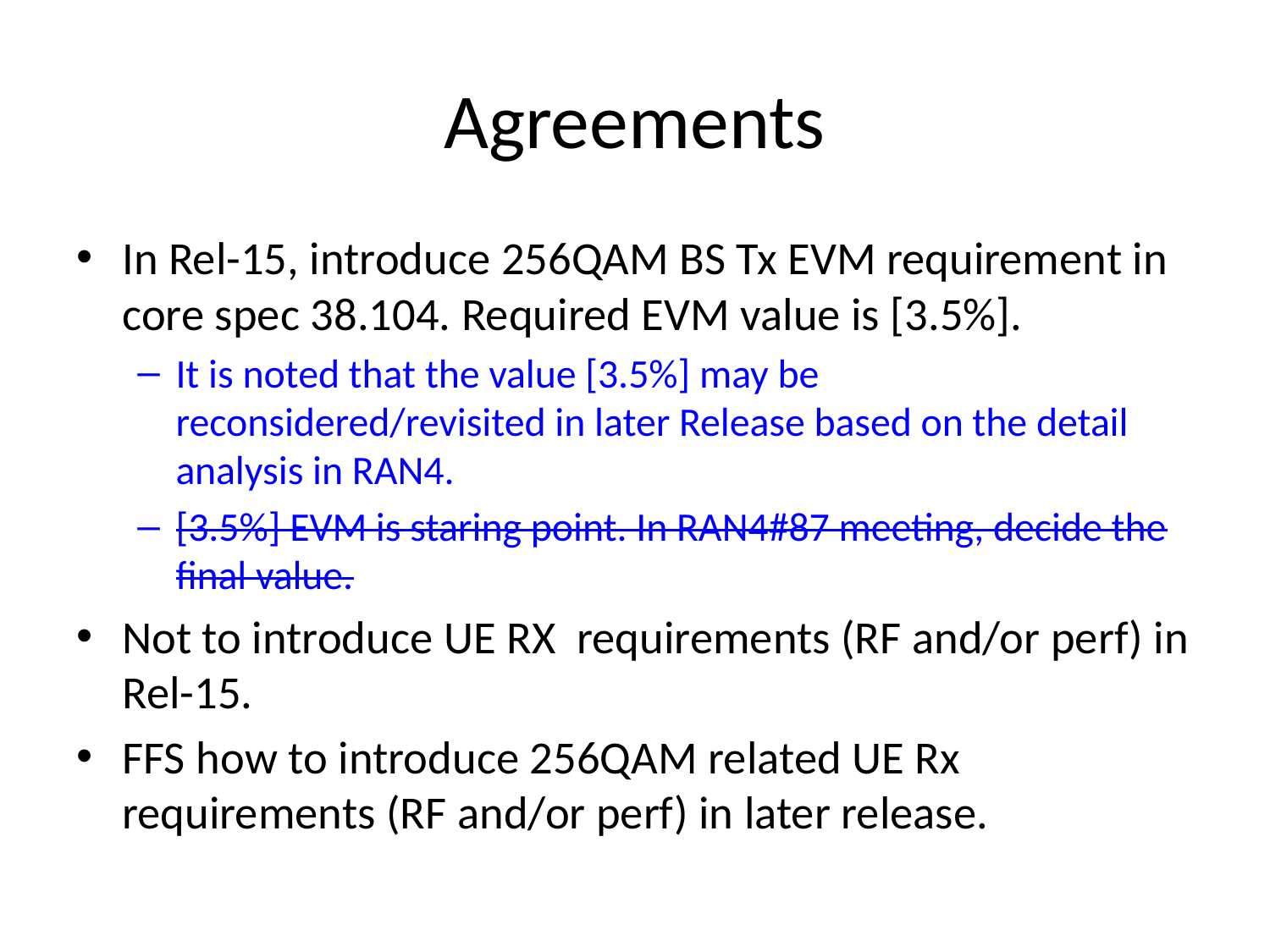

# Agreements
In Rel-15, introduce 256QAM BS Tx EVM requirement in core spec 38.104. Required EVM value is [3.5%].
It is noted that the value [3.5%] may be reconsidered/revisited in later Release based on the detail analysis in RAN4.
[3.5%] EVM is staring point. In RAN4#87 meeting, decide the final value.
Not to introduce UE RX  requirements (RF and/or perf) in Rel-15.
FFS how to introduce 256QAM related UE Rx requirements (RF and/or perf) in later release.